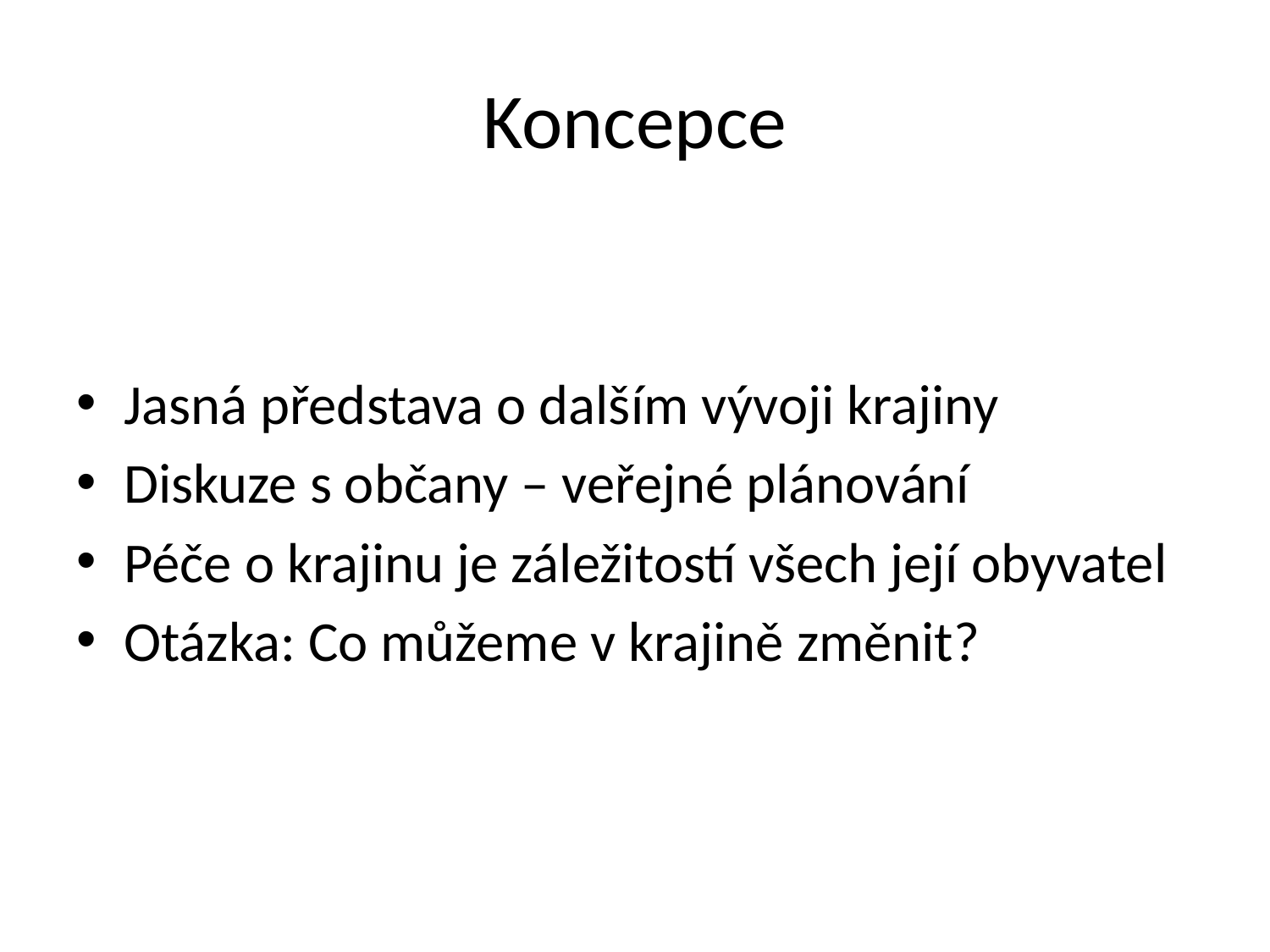

# Koncepce
Jasná představa o dalším vývoji krajiny
Diskuze s občany – veřejné plánování
Péče o krajinu je záležitostí všech její obyvatel
Otázka: Co můžeme v krajině změnit?